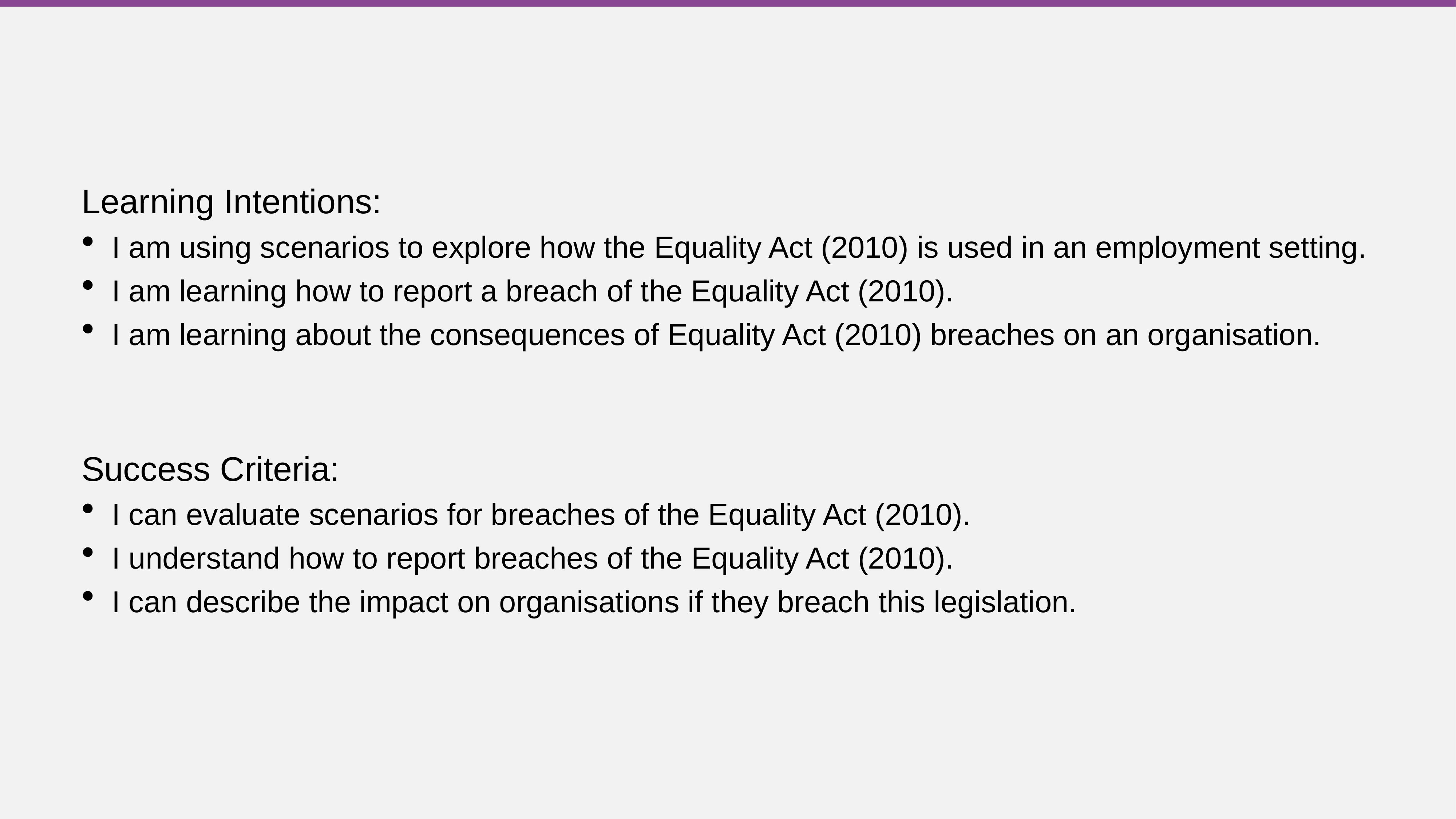

Learning Intentions:
I am using scenarios to explore how the Equality Act (2010) is used in an employment setting.
I am learning how to report a breach of the Equality Act (2010).
I am learning about the consequences of Equality Act (2010) breaches on an organisation.

Success Criteria:
I can evaluate scenarios for breaches of the Equality Act (2010).
I understand how to report breaches of the Equality Act (2010).
I can describe the impact on organisations if they breach this legislation.